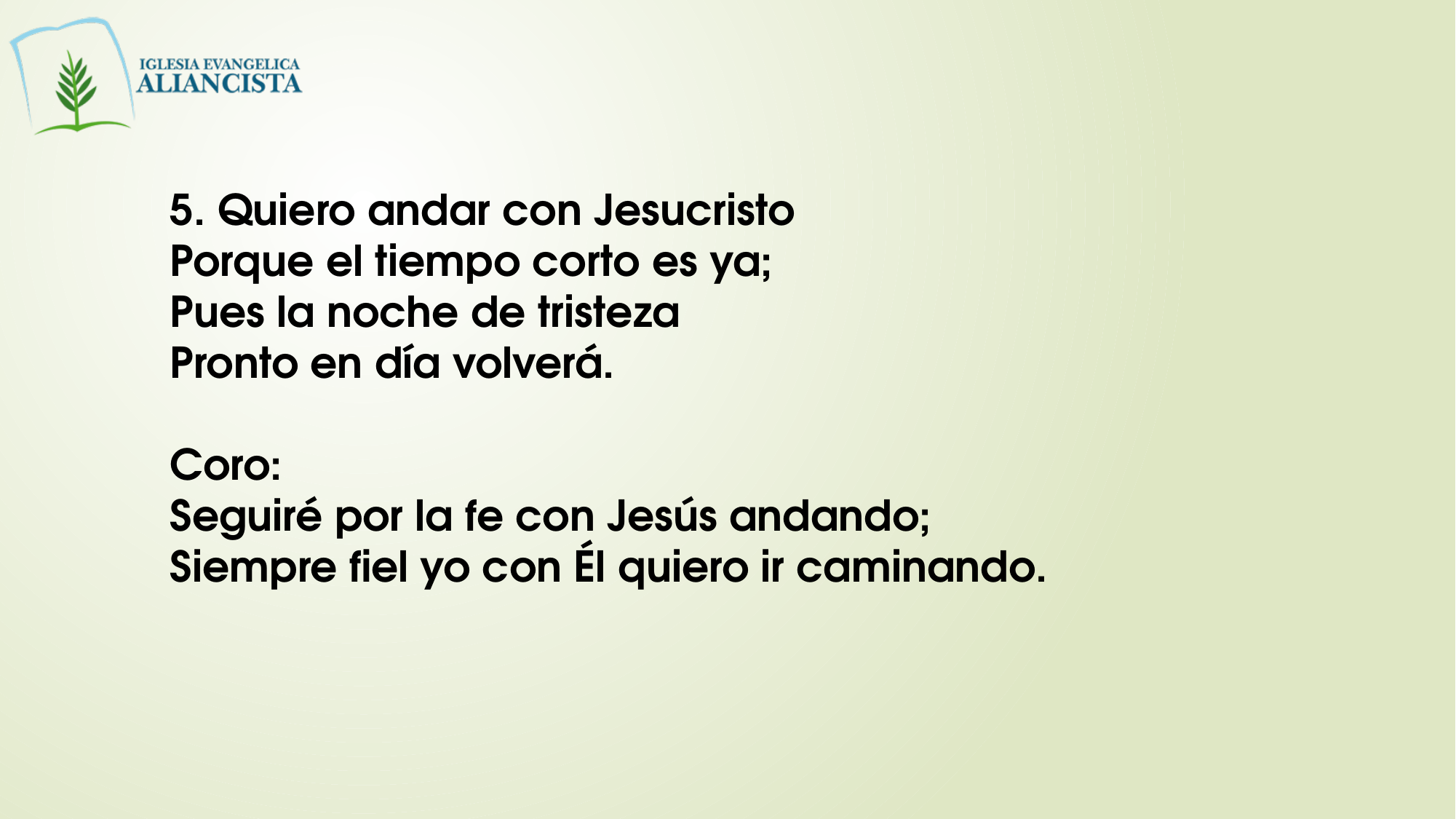

5. Quiero andar con Jesucristo
Porque el tiempo corto es ya;
Pues la noche de tristeza
Pronto en día volverá.

Coro:
Seguiré por la fe con Jesús andando;
Siempre fiel yo con Él quiero ir caminando.